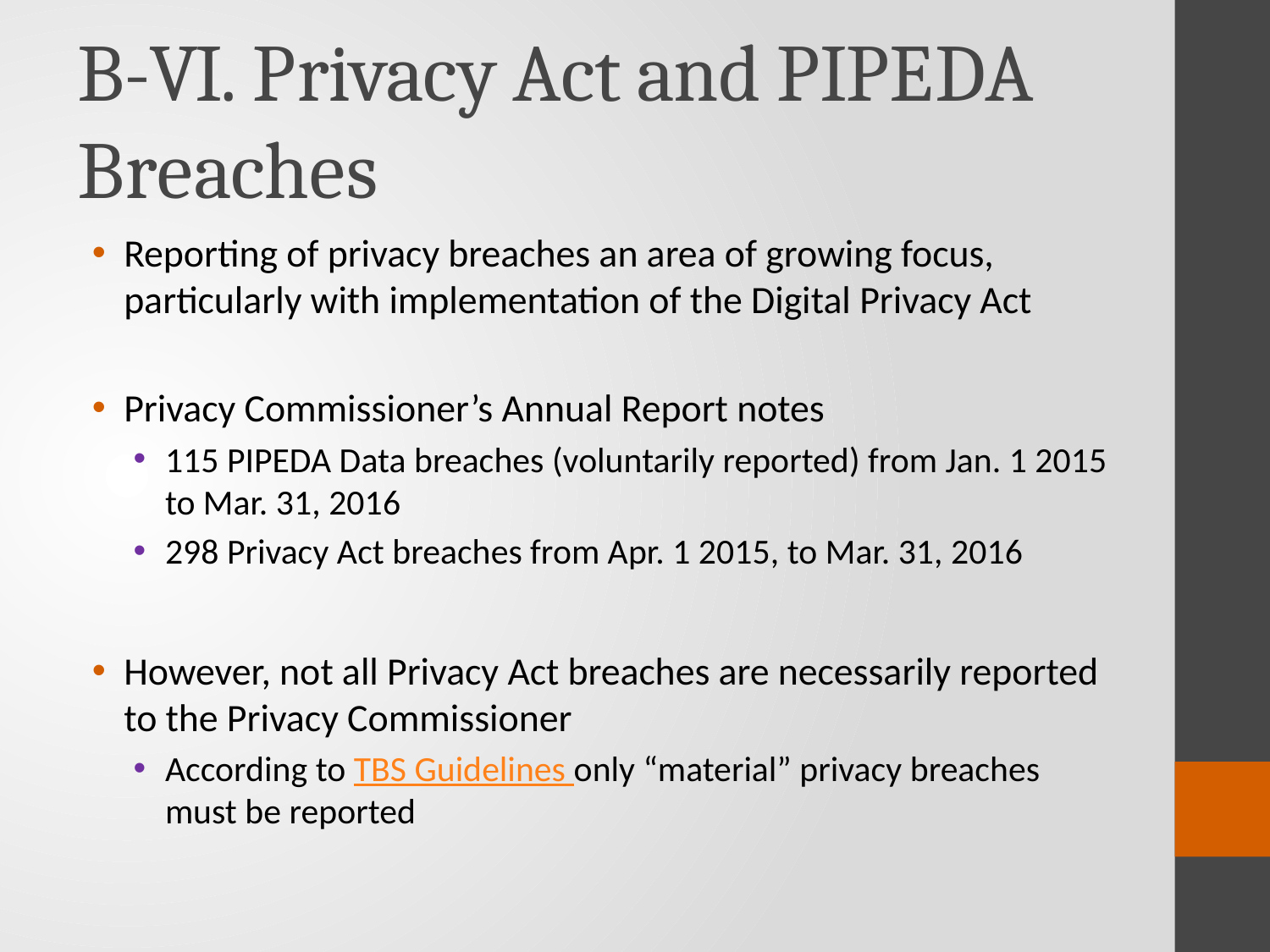

# B-VI. Privacy Act and PIPEDA Breaches
Reporting of privacy breaches an area of growing focus, particularly with implementation of the Digital Privacy Act

Privacy Commissioner’s Annual Report notes
115 PIPEDA Data breaches (voluntarily reported) from Jan. 1 2015 to Mar. 31, 2016
298 Privacy Act breaches from Apr. 1 2015, to Mar. 31, 2016

However, not all Privacy Act breaches are necessarily reported to the Privacy Commissioner
According to TBS Guidelines only “material” privacy breaches must be reported